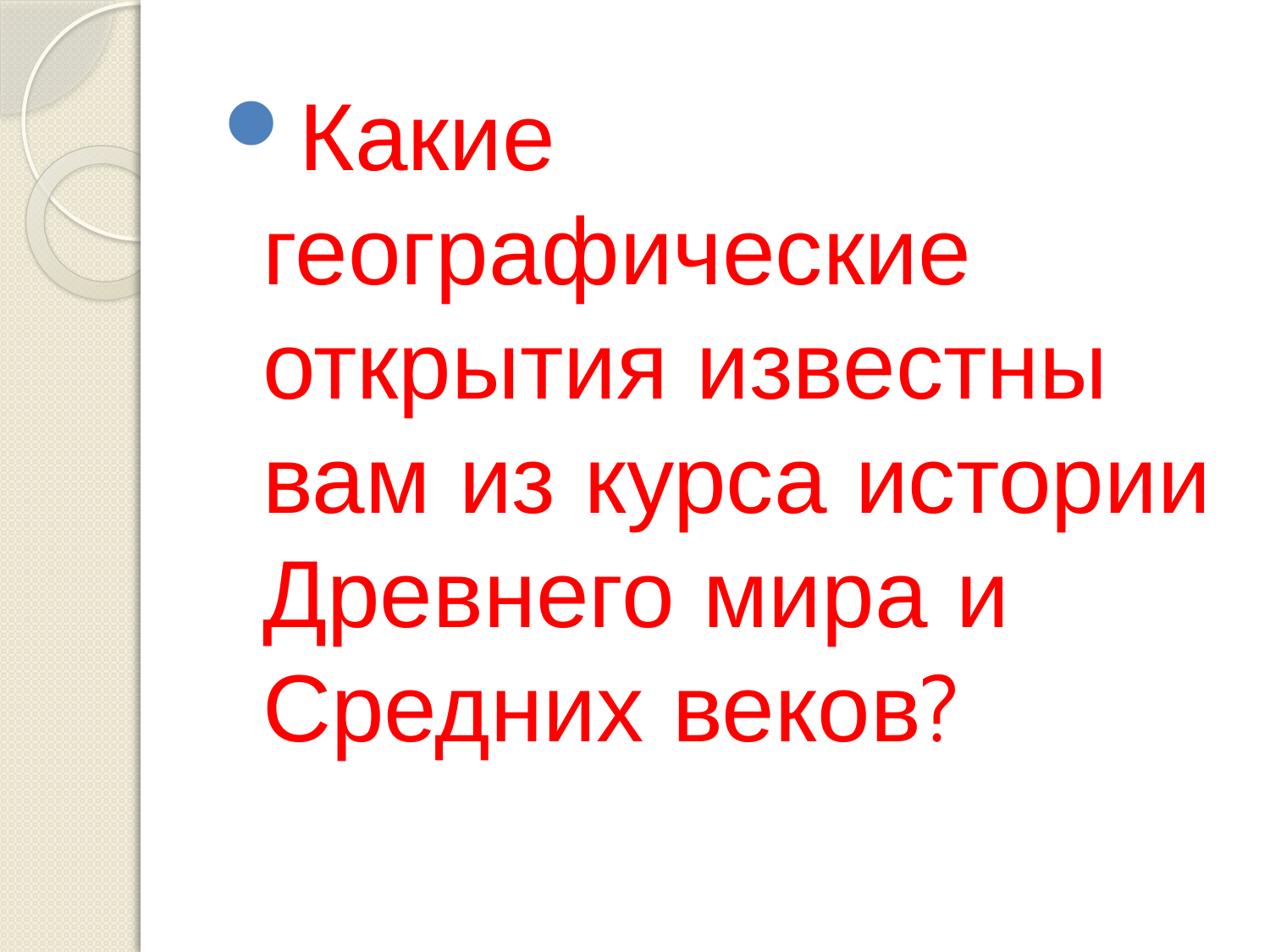

Какие географические открытия известны вам из курса истории Древнего мира и Средних веков?